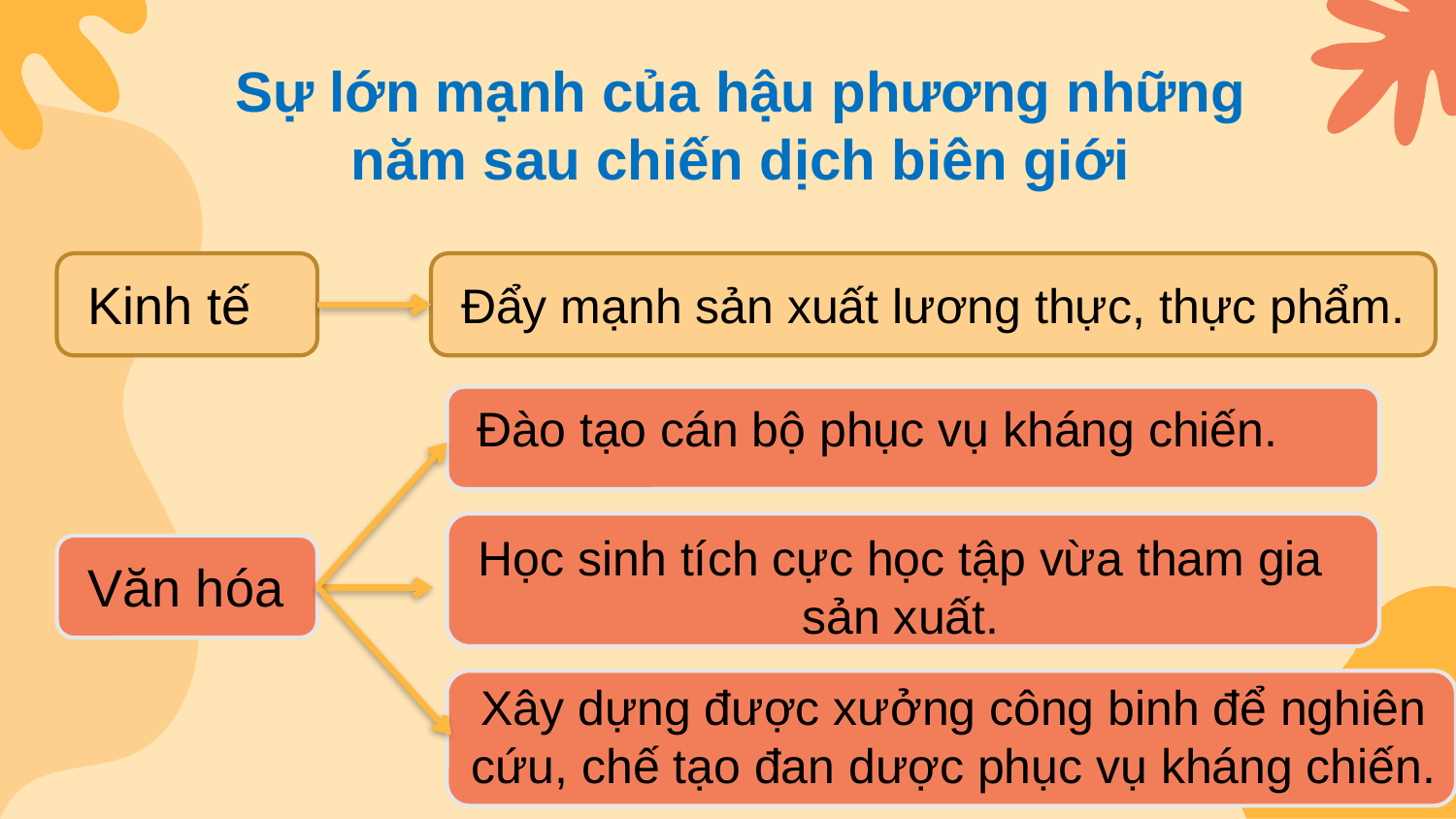

Sự lớn mạnh của hậu phương những năm sau chiến dịch biên giới

Kinh tế
Đẩy mạnh sản xuất lương thực, thực phẩm.

Đào tạo cán bộ phục vụ kháng chiến.

Học sinh tích cực học tập vừa tham gia sản xuất.

Văn hóa
Xây dựng được xưởng công binh để nghiên cứu, chế tạo đan dược phục vụ kháng chiến.